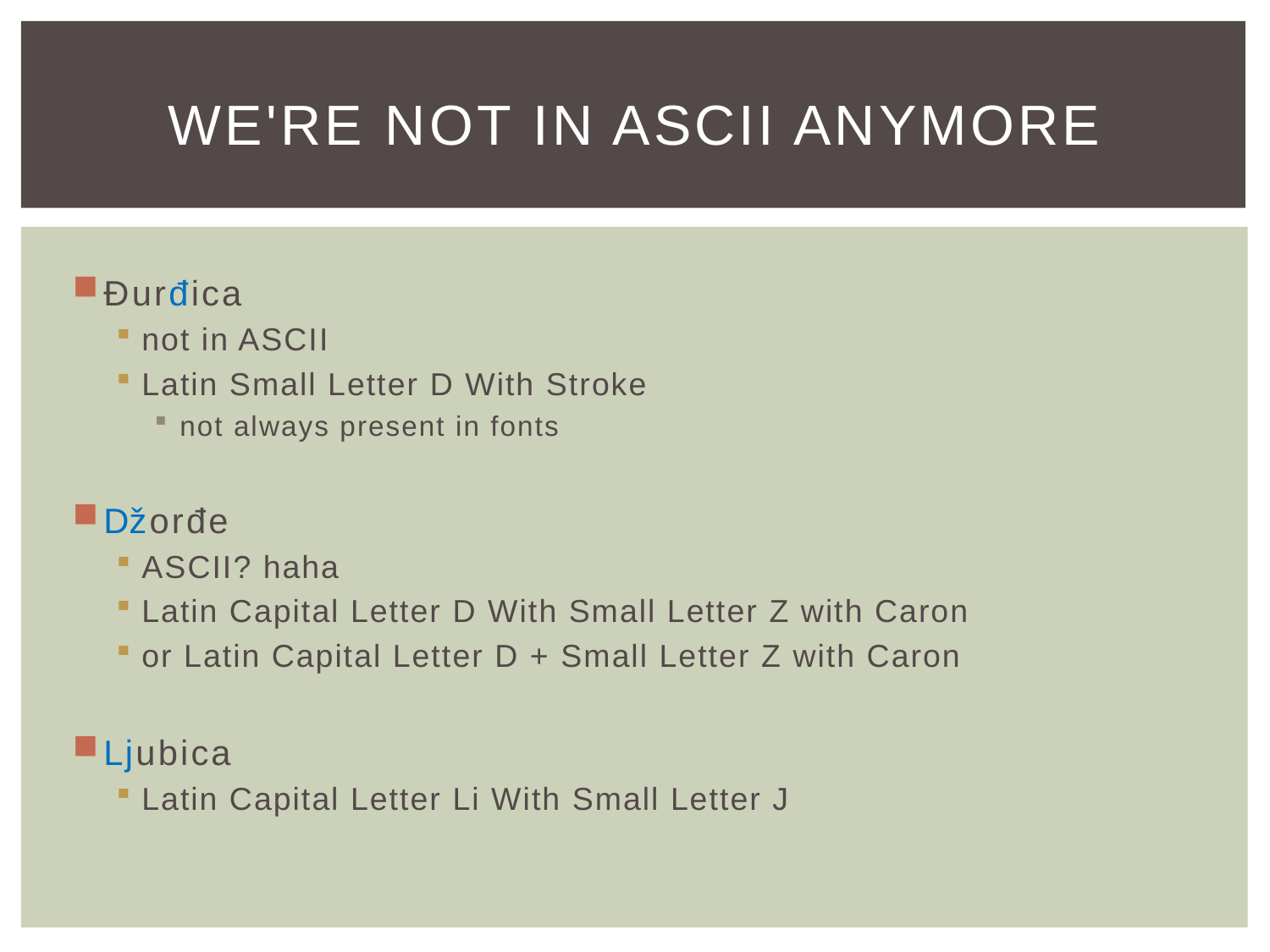

# We're Not in ASCII Anymore
Ðurđica
not in ASCII
Latin Small Letter D With Stroke
not always present in fonts

ǅorđe
ASCII? haha
Latin Capital Letter D With Small Letter Z with Caron
or Latin Capital Letter D + Small Letter Z with Caron

ǈubica
Latin Capital Letter Li With Small Letter J